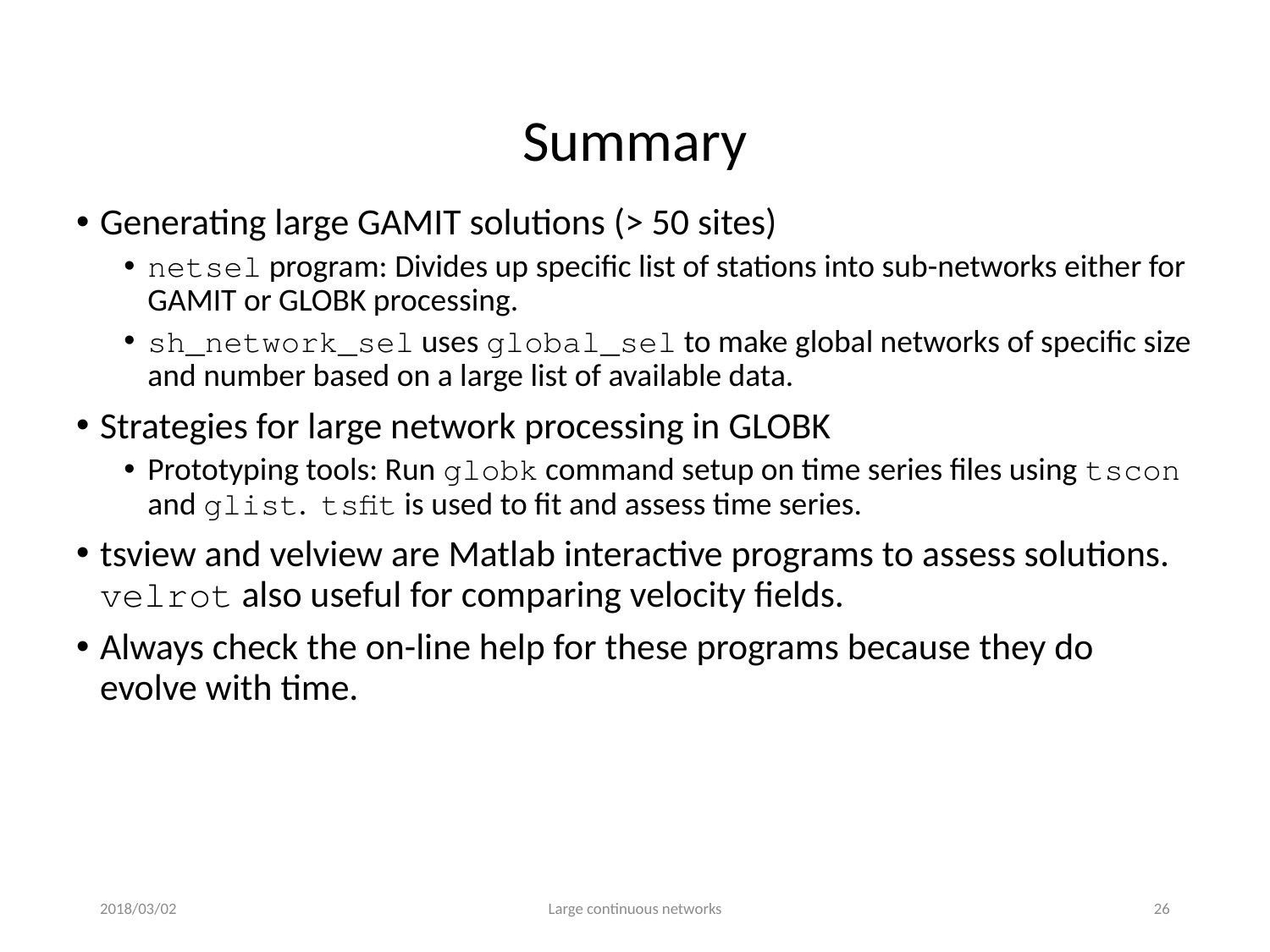

# Summary
Generating large GAMIT solutions (> 50 sites)
netsel program: Divides up specific list of stations into sub-networks either for GAMIT or GLOBK processing.
sh_network_sel uses global_sel to make global networks of specific size and number based on a large list of available data.
Strategies for large network processing in GLOBK
Prototyping tools: Run globk command setup on time series files using tscon and glist.  tsfit is used to fit and assess time series.
tsview and velview are Matlab interactive programs to assess solutions.  velrot also useful for comparing velocity fields.
Always check the on-line help for these programs because they do evolve with time.
2018/03/02
Large continuous networks
26